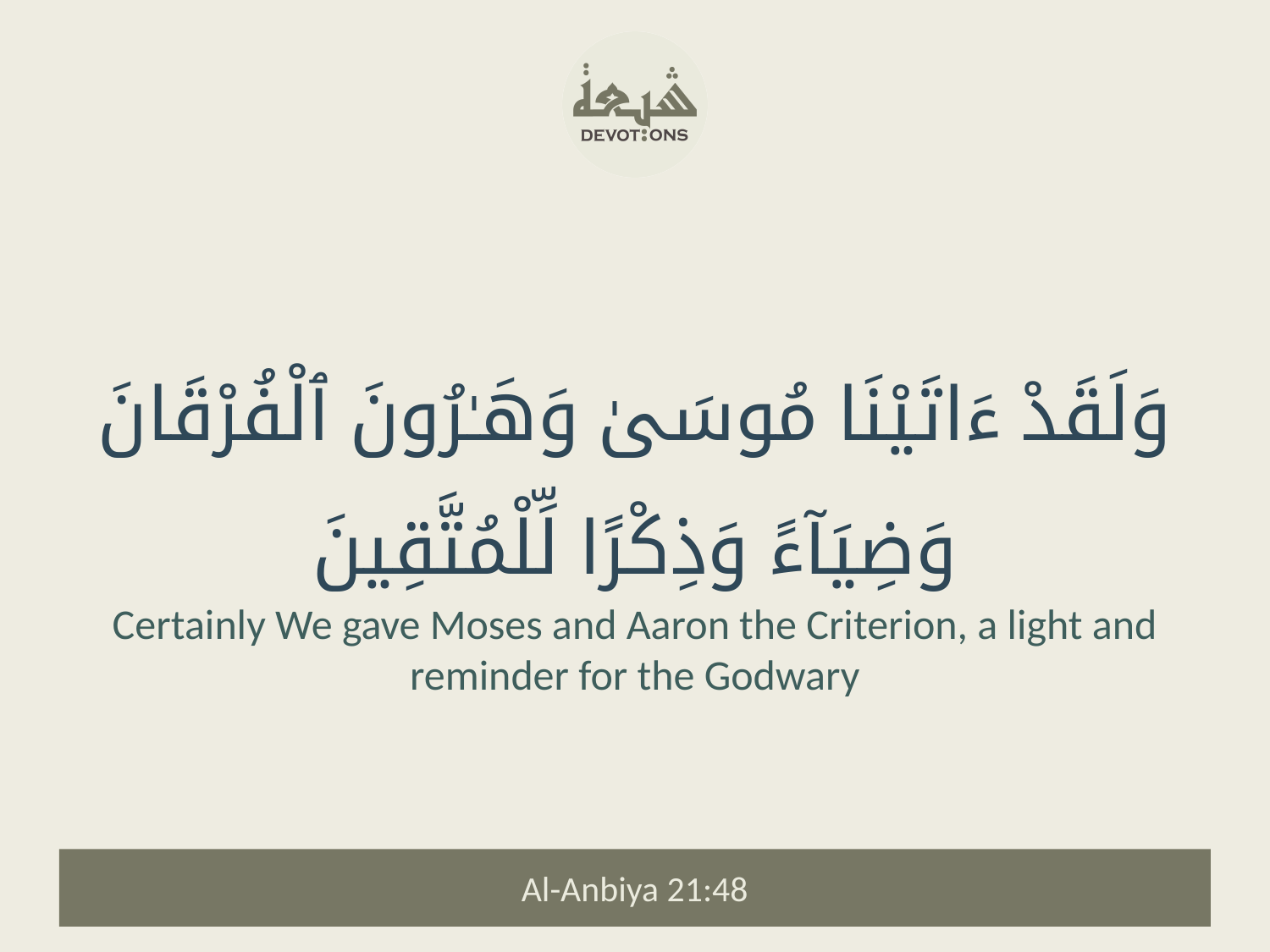

وَلَقَدْ ءَاتَيْنَا مُوسَىٰ وَهَـٰرُونَ ٱلْفُرْقَانَ وَضِيَآءً وَذِكْرًا لِّلْمُتَّقِينَ
Certainly We gave Moses and Aaron the Criterion, a light and reminder for the Godwary
Al-Anbiya 21:48